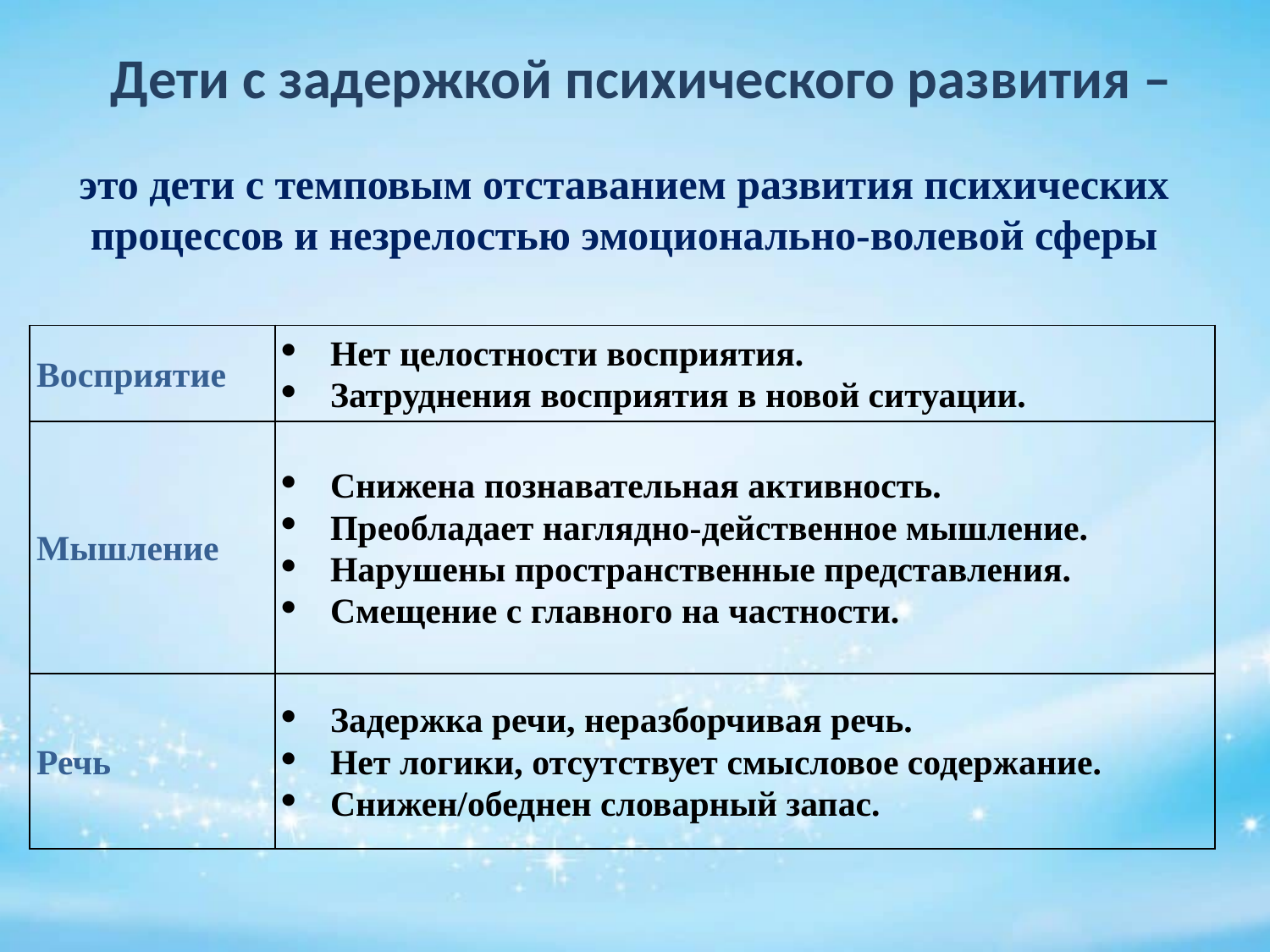

Дети с задержкой психического развития –
это дети с темповым отставанием развития психических процессов и незрелостью эмоционально-волевой сферы
| Восприятие | Нет целостности восприятия. Затруднения восприятия в новой ситуации. |
| --- | --- |
| Мышление | Снижена познавательная активность. Преобладает наглядно-действенное мышление. Нарушены пространственные представления. Смещение с главного на частности. |
| Речь | Задержка речи, неразборчивая речь. Нет логики, отсутствует смысловое содержание. Снижен/обеднен словарный запас. |